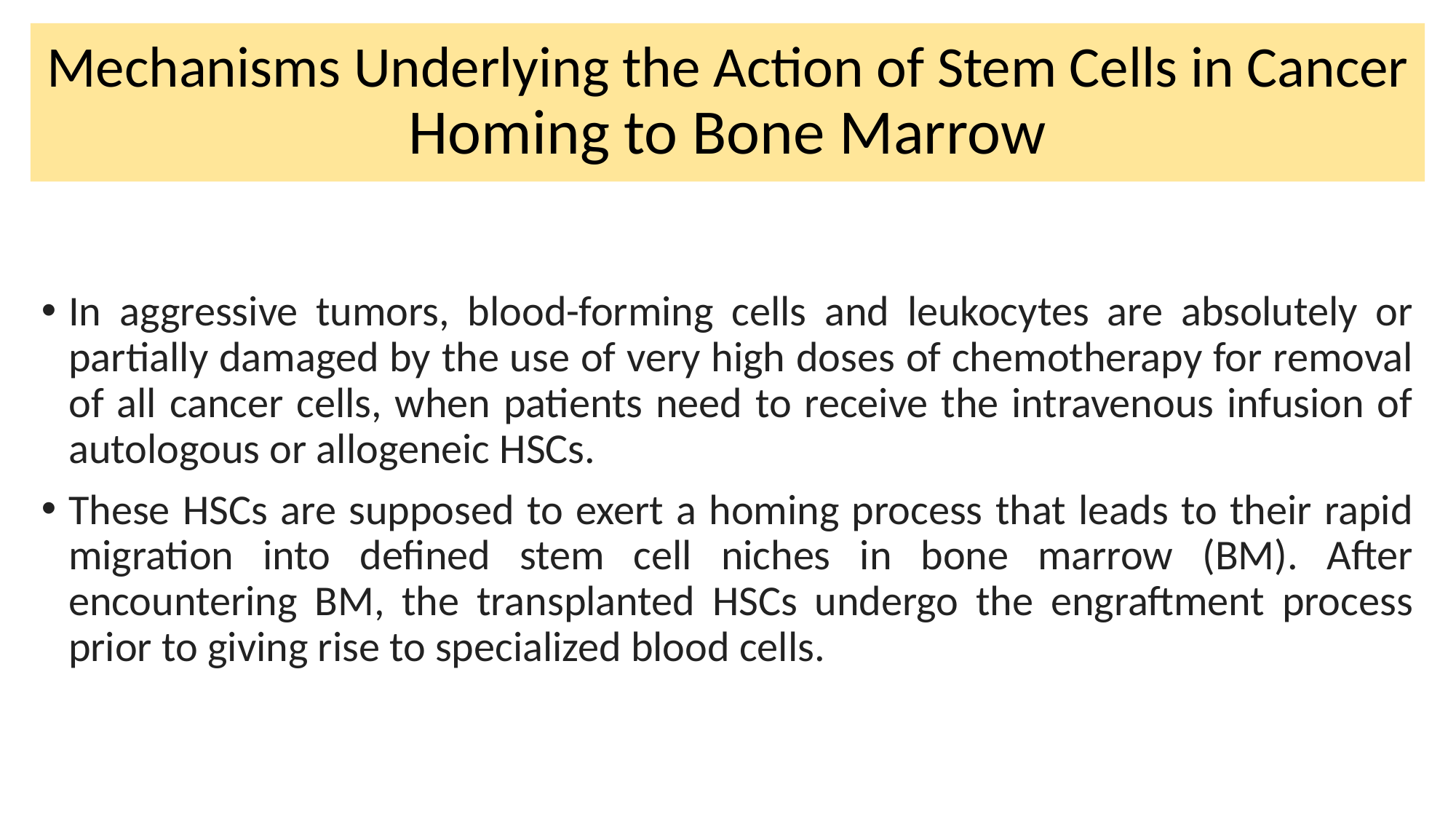

# Mechanisms Underlying the Action of Stem Cells in Cancer Homing to Bone Marrow

In aggressive tumors, blood-forming cells and leukocytes are absolutely or partially damaged by the use of very high doses of chemotherapy for removal of all cancer cells, when patients need to receive the intravenous infusion of autologous or allogeneic HSCs.
These HSCs are supposed to exert a homing process that leads to their rapid migration into defined stem cell niches in bone marrow (BM). After encountering BM, the transplanted HSCs undergo the engraftment process prior to giving rise to specialized blood cells.